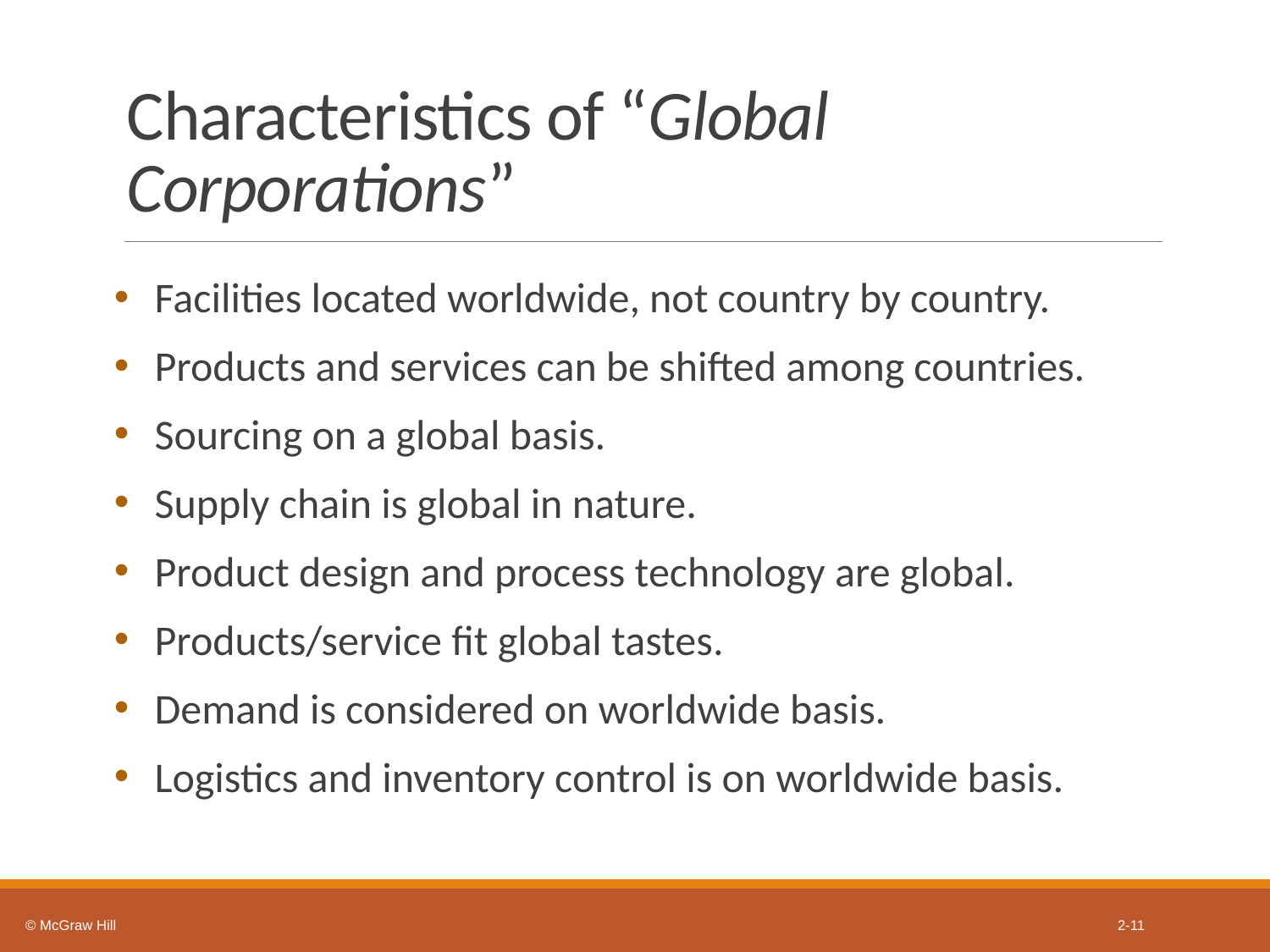

# Characteristics of “Global Corporations”
Facilities located worldwide, not country by country.
Products and services can be shifted among countries.
Sourcing on a global basis.
Supply chain is global in nature.
Product design and process technology are global.
Products/service fit global tastes.
Demand is considered on worldwide basis.
Logistics and inventory control is on worldwide basis.